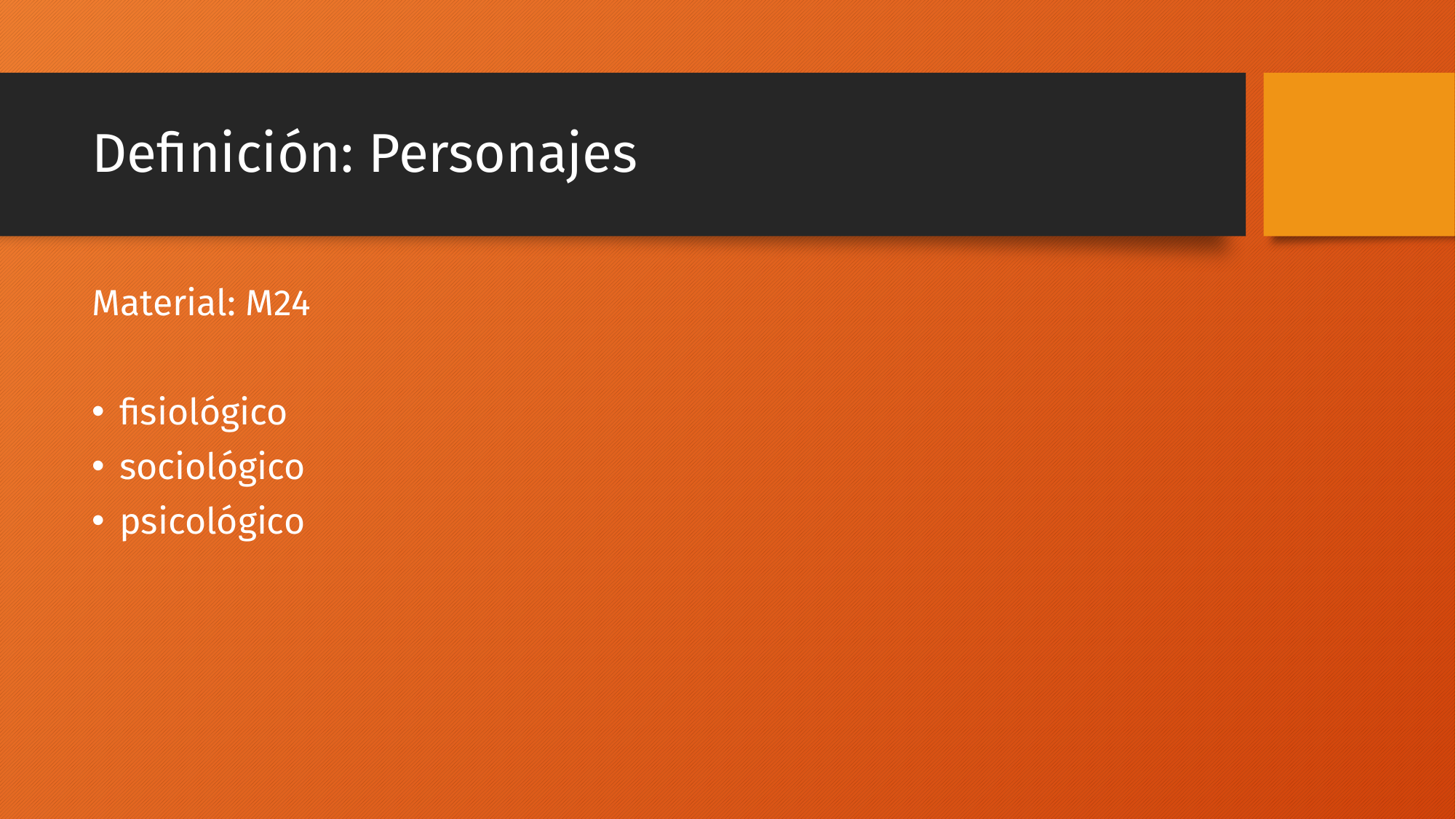

# Definición: Personajes
Material: M24

fisiológico
sociológico
psicológico